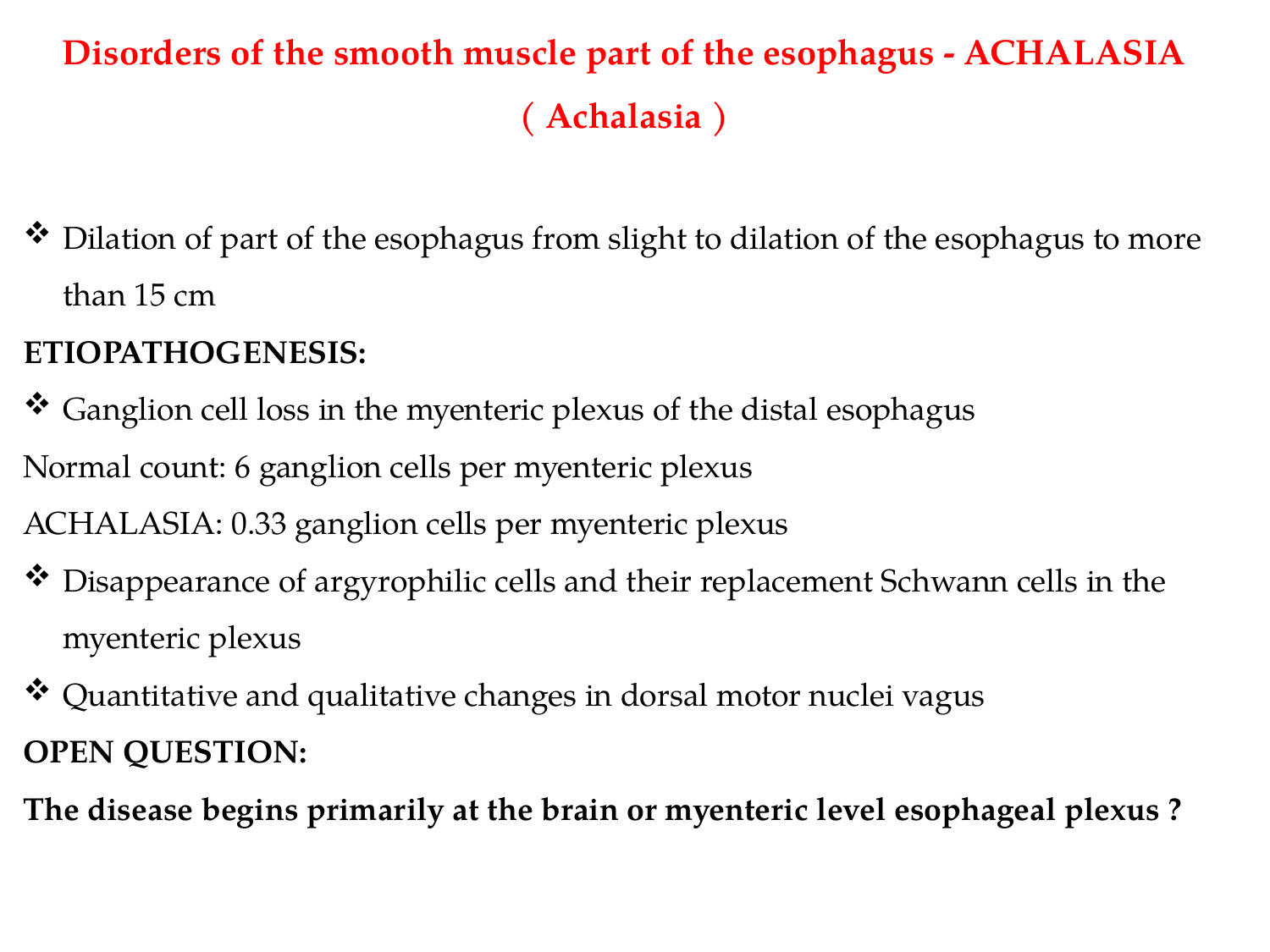

Disorders of the smooth muscle part of the esophagus - ACHALASIA ( Achalasia )

Dilation of part of the esophagus from slight to dilation of the esophagus to more than 15 cm
ETIOPATHOGENESIS:
Ganglion cell loss in the myenteric plexus of the distal esophagus
Normal count: 6 ganglion cells per myenteric plexus
ACHALASIA: 0.33 ganglion cells per myenteric plexus
Disappearance of argyrophilic cells and their replacement Schwann cells in the myenteric plexus
Quantitative and qualitative changes in dorsal motor nuclei vagus
OPEN QUESTION:
The disease begins primarily at the brain or myenteric level esophageal plexus ?